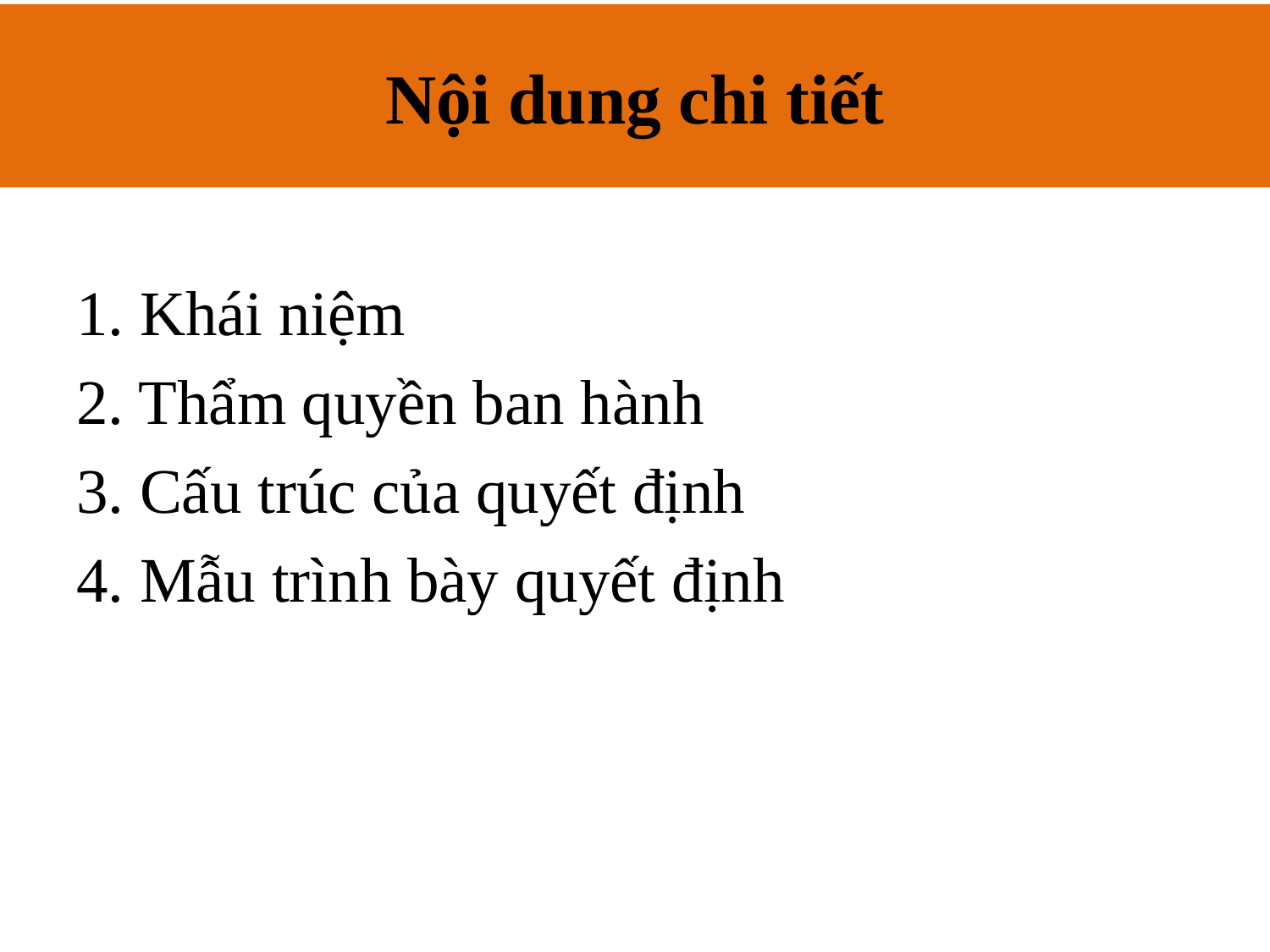

Nội dung chi tiết
# NỘI DUNG CHI TIẾT
1. Khái niệm
2. Thẩm quyền ban hành
3. Cấu trúc của quyết định
4. Mẫu trình bày quyết định